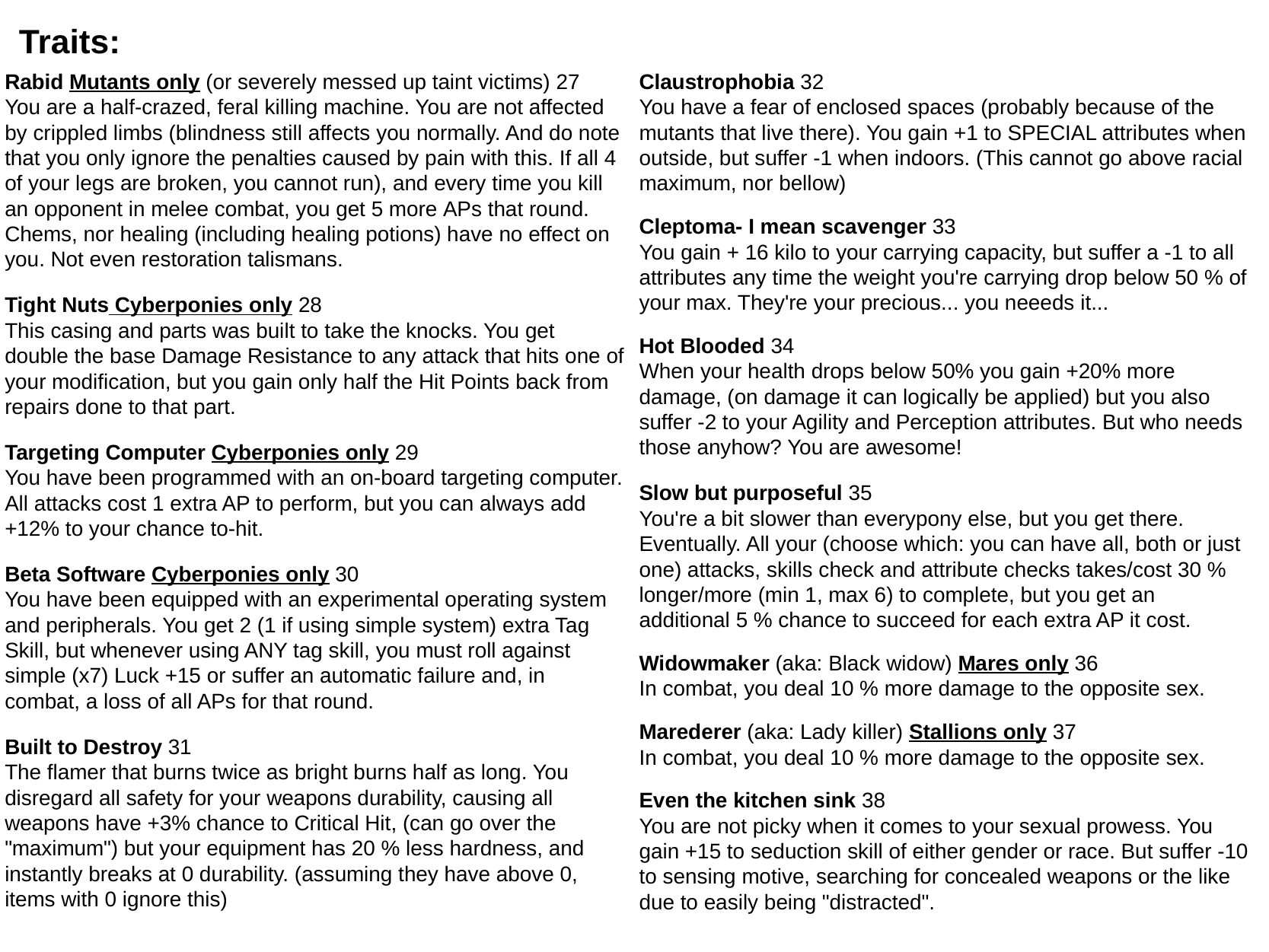

Traits:
Rabid Mutants only (or severely messed up taint victims) 27
You are a half-crazed, feral killing machine. You are not affected by crippled limbs (blindness still affects you normally. And do note that you only ignore the penalties caused by pain with this. If all 4 of your legs are broken, you cannot run), and every time you kill an opponent in melee combat, you get 5 more APs that round. Chems, nor healing (including healing potions) have no effect on you. Not even restoration talismans.

Tight Nuts Cyberponies only 28
This casing and parts was built to take the knocks. You get double the base Damage Resistance to any attack that hits one of your modification, but you gain only half the Hit Points back from repairs done to that part.

Targeting Computer Cyberponies only 29
You have been programmed with an on-board targeting computer. All attacks cost 1 extra AP to perform, but you can always add +12% to your chance to-hit.

Beta Software Cyberponies only 30
You have been equipped with an experimental operating system and peripherals. You get 2 (1 if using simple system) extra Tag Skill, but whenever using ANY tag skill, you must roll against simple (x7) Luck +15 or suffer an automatic failure and, in combat, a loss of all APs for that round.

Built to Destroy 31
The flamer that burns twice as bright burns half as long. You disregard all safety for your weapons durability, causing all weapons have +3% chance to Critical Hit, (can go over the "maximum") but your equipment has 20 % less hardness, and instantly breaks at 0 durability. (assuming they have above 0, items with 0 ignore this)
Claustrophobia 32
You have a fear of enclosed spaces (probably because of the mutants that live there). You gain +1 to SPECIAL attributes when outside, but suffer -1 when indoors. (This cannot go above racial maximum, nor bellow)

Cleptoma- I mean scavenger 33
You gain + 16 kilo to your carrying capacity, but suffer a -1 to all attributes any time the weight you're carrying drop below 50 % of your max. They're your precious... you neeeds it...

Hot Blooded 34
When your health drops below 50% you gain +20% more damage, (on damage it can logically be applied) but you also suffer -2 to your Agility and Perception attributes. But who needs those anyhow? You are awesome!

Slow but purposeful 35
You're a bit slower than everypony else, but you get there. Eventually. All your (choose which: you can have all, both or just one) attacks, skills check and attribute checks takes/cost 30 % longer/more (min 1, max 6) to complete, but you get an additional 5 % chance to succeed for each extra AP it cost.

Widowmaker (aka: Black widow) Mares only 36
In combat, you deal 10 % more damage to the opposite sex.

Marederer (aka: Lady killer) Stallions only 37
In combat, you deal 10 % more damage to the opposite sex.

Even the kitchen sink 38
You are not picky when it comes to your sexual prowess. You gain +15 to seduction skill of either gender or race. But suffer -10 to sensing motive, searching for concealed weapons or the like due to easily being "distracted".